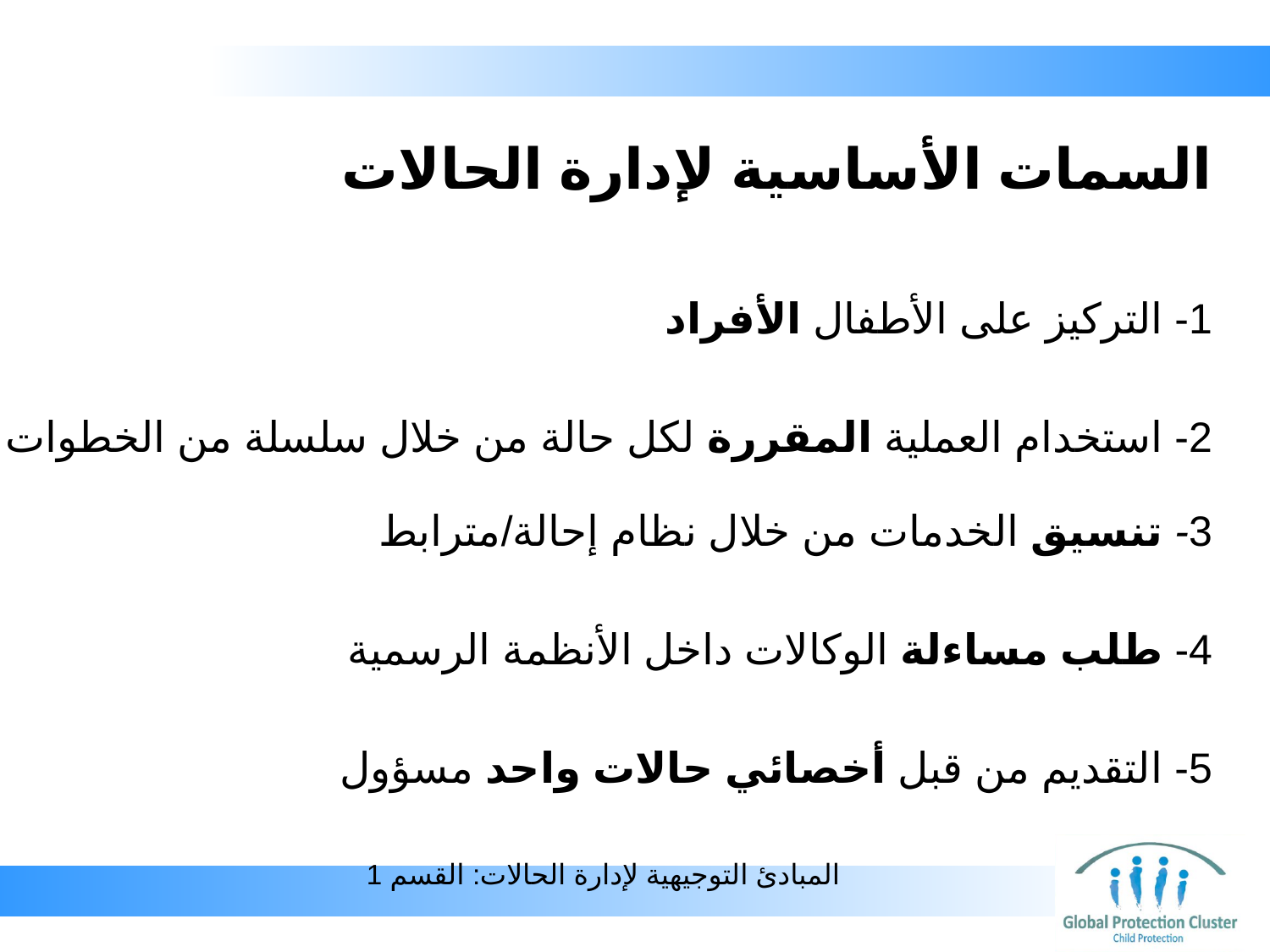

# السمات الأساسية لإدارة الحالات

1- التركيز على الأطفال الأفراد

2- استخدام العملية المقررة لكل حالة من خلال سلسلة من الخطوات

3- تنسيق الخدمات من خلال نظام إحالة/مترابط

4- طلب مساءلة الوكالات داخل الأنظمة الرسمية

5- التقديم من قبل أخصائي حالات واحد مسؤول

 المبادئ التوجيهية لإدارة الحالات: القسم 1